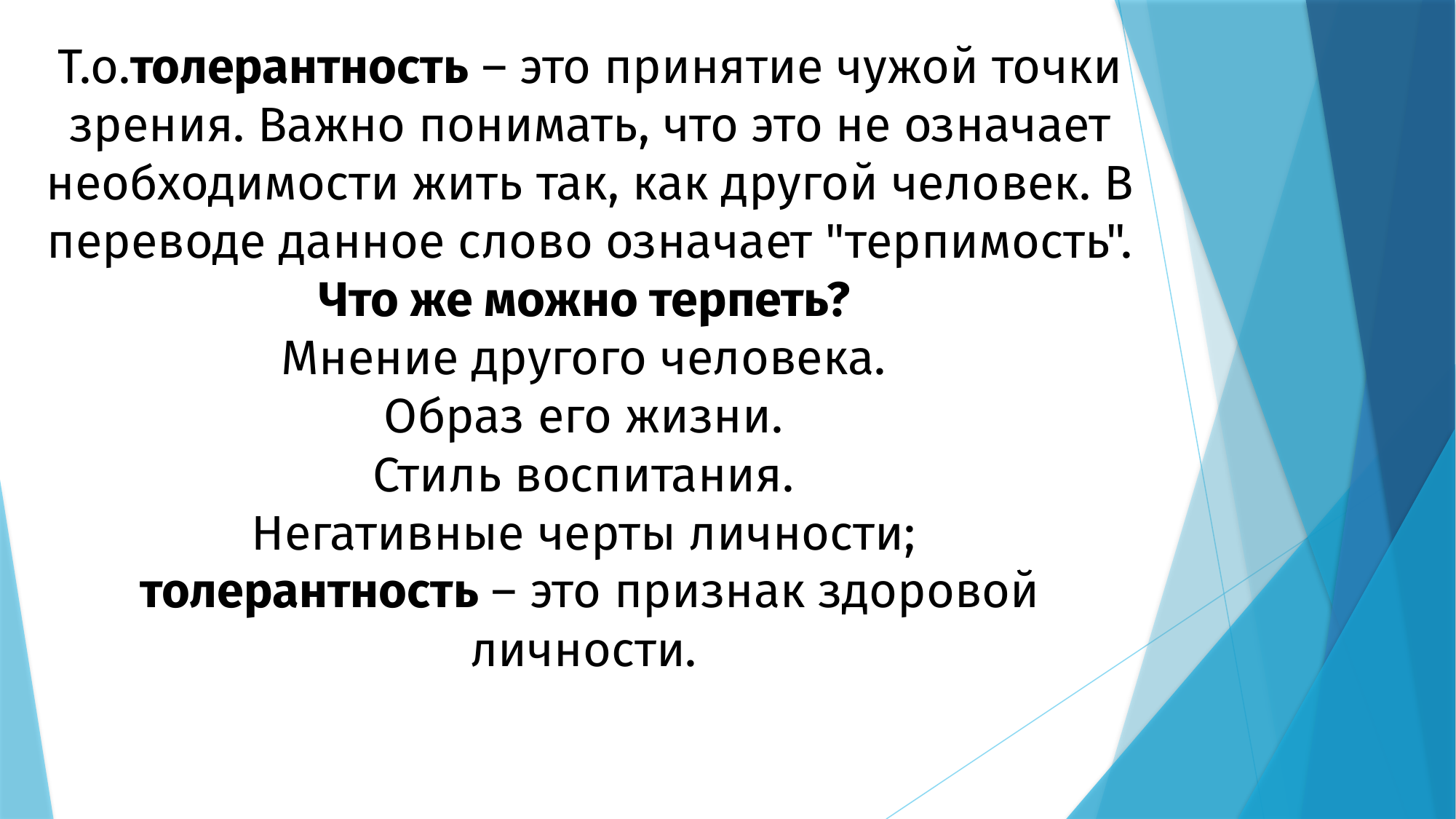

# Т.о.толерантность – это принятие чужой точки зрения. Важно понимать, что это не означает необходимости жить так, как другой человек. В переводе данное слово означает "терпимость". Что же можно терпеть? Мнение другого человека. Образ его жизни. Стиль воспитания. Негативные черты личности; толерантность – это признак здоровой личности.